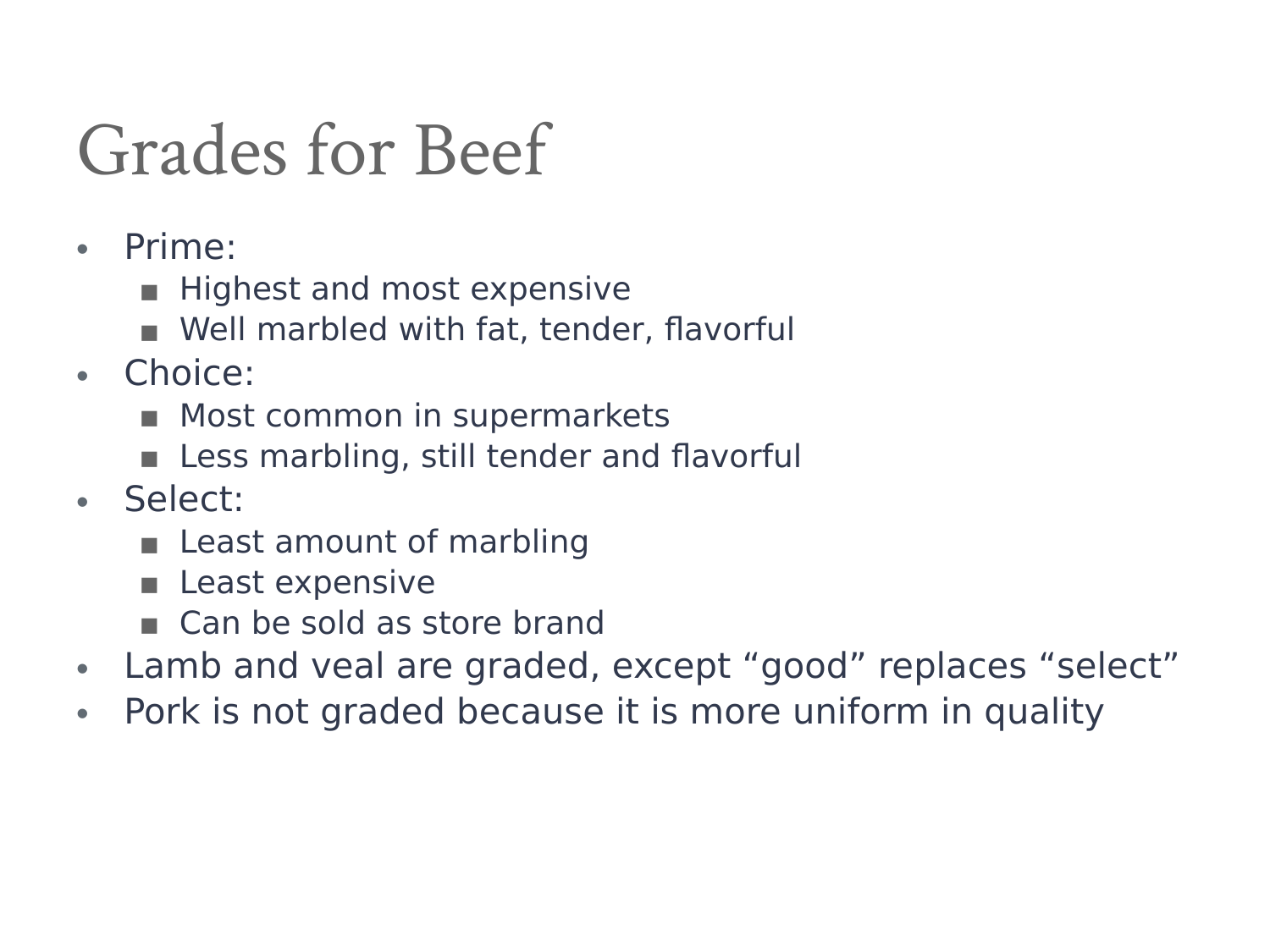

# Grades for Beef
Prime:
Highest and most expensive
Well marbled with fat, tender, flavorful
Choice:
Most common in supermarkets
Less marbling, still tender and flavorful
Select:
Least amount of marbling
Least expensive
Can be sold as store brand
Lamb and veal are graded, except “good” replaces “select”
Pork is not graded because it is more uniform in quality